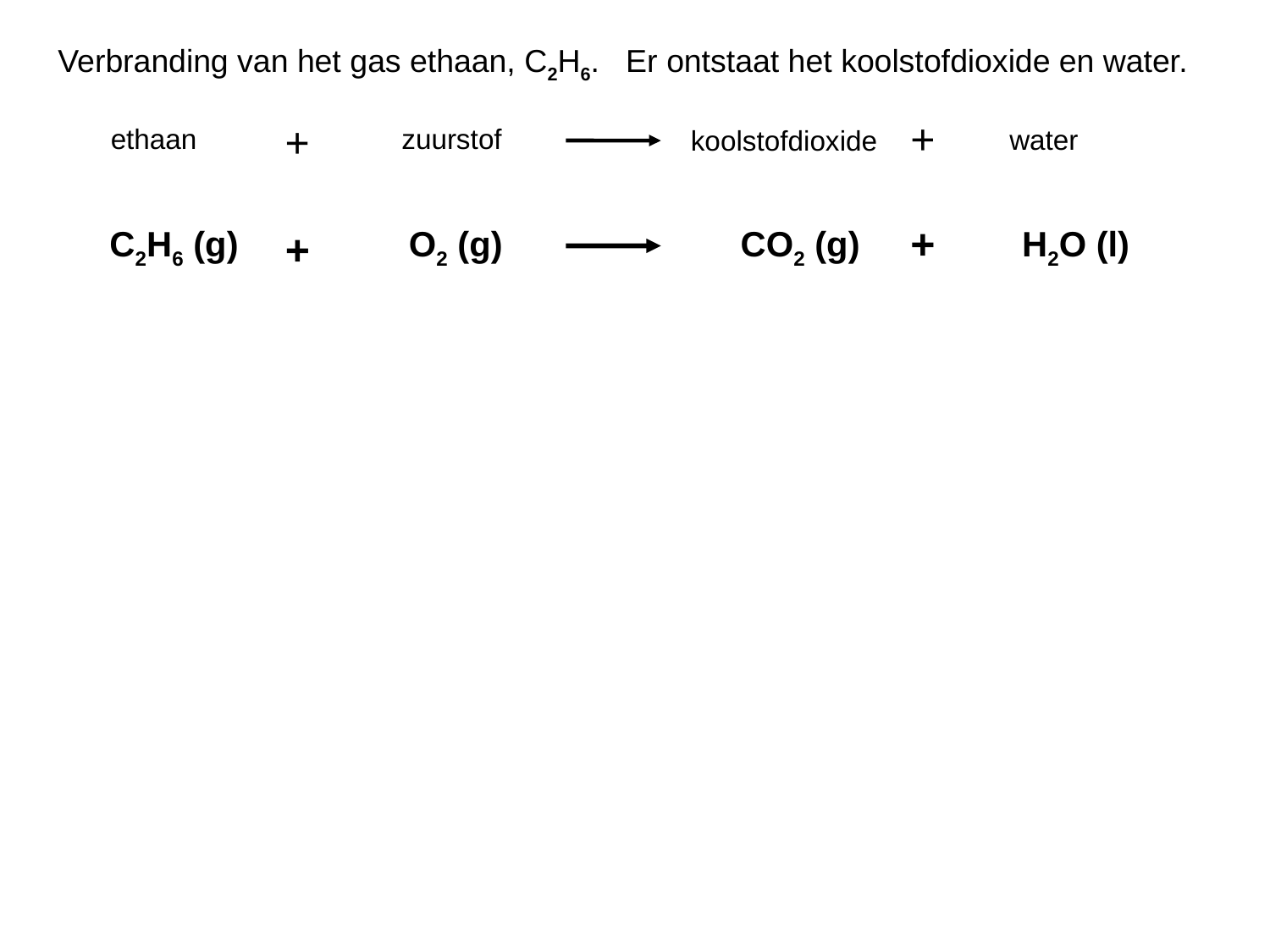

Verbranding van het gas ethaan, C2H6.   Er ontstaat het koolstofdioxide en water.
+
+
zuurstof
ethaan
water
koolstofdioxide

  2 C2H6 (g)          3½          O2 (g)                     2 CO2 (g)             3 H2O (l)

+
+